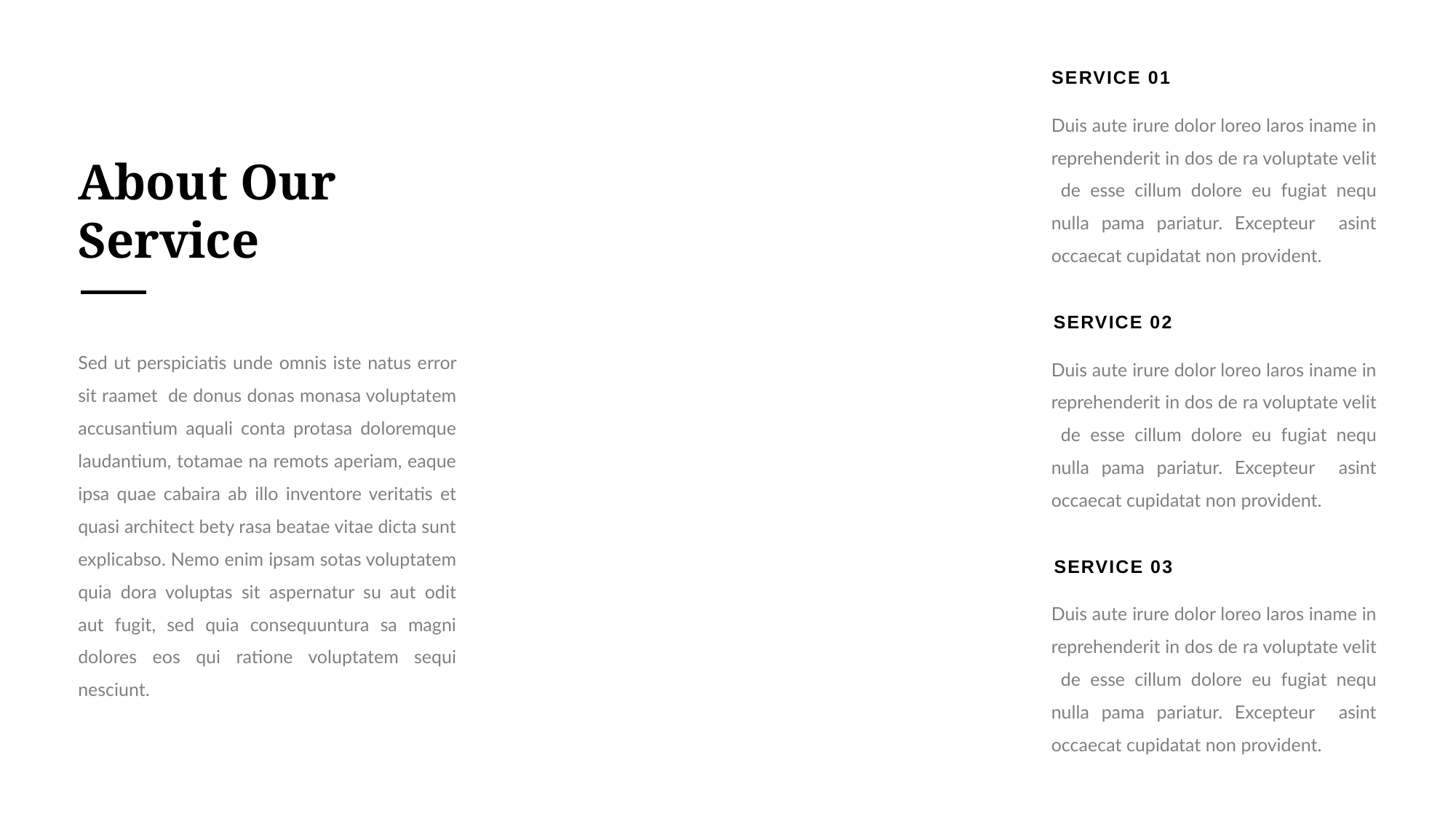

SERVICE 01
Duis aute irure dolor loreo laros iname in reprehenderit in dos de ra voluptate velit  de esse cillum dolore eu fugiat nequ nulla pama pariatur. Excepteur  asint occaecat cupidatat non provident.
About Our Service
SERVICE 02
Sed ut perspiciatis unde omnis iste natus error sit raamet  de donus donas monasa voluptatem accusantium aquali conta protasa doloremque laudantium, totamae na remots aperiam, eaque ipsa quae cabaira ab illo inventore veritatis et quasi architect bety rasa beatae vitae dicta sunt explicabso. Nemo enim ipsam sotas voluptatem quia dora voluptas sit aspernatur su aut odit aut fugit, sed quia consequuntura sa magni dolores eos qui ratione voluptatem sequi nesciunt.
Duis aute irure dolor loreo laros iname in reprehenderit in dos de ra voluptate velit  de esse cillum dolore eu fugiat nequ nulla pama pariatur. Excepteur  asint occaecat cupidatat non provident.
SERVICE 03
Duis aute irure dolor loreo laros iname in reprehenderit in dos de ra voluptate velit  de esse cillum dolore eu fugiat nequ nulla pama pariatur. Excepteur  asint occaecat cupidatat non provident.